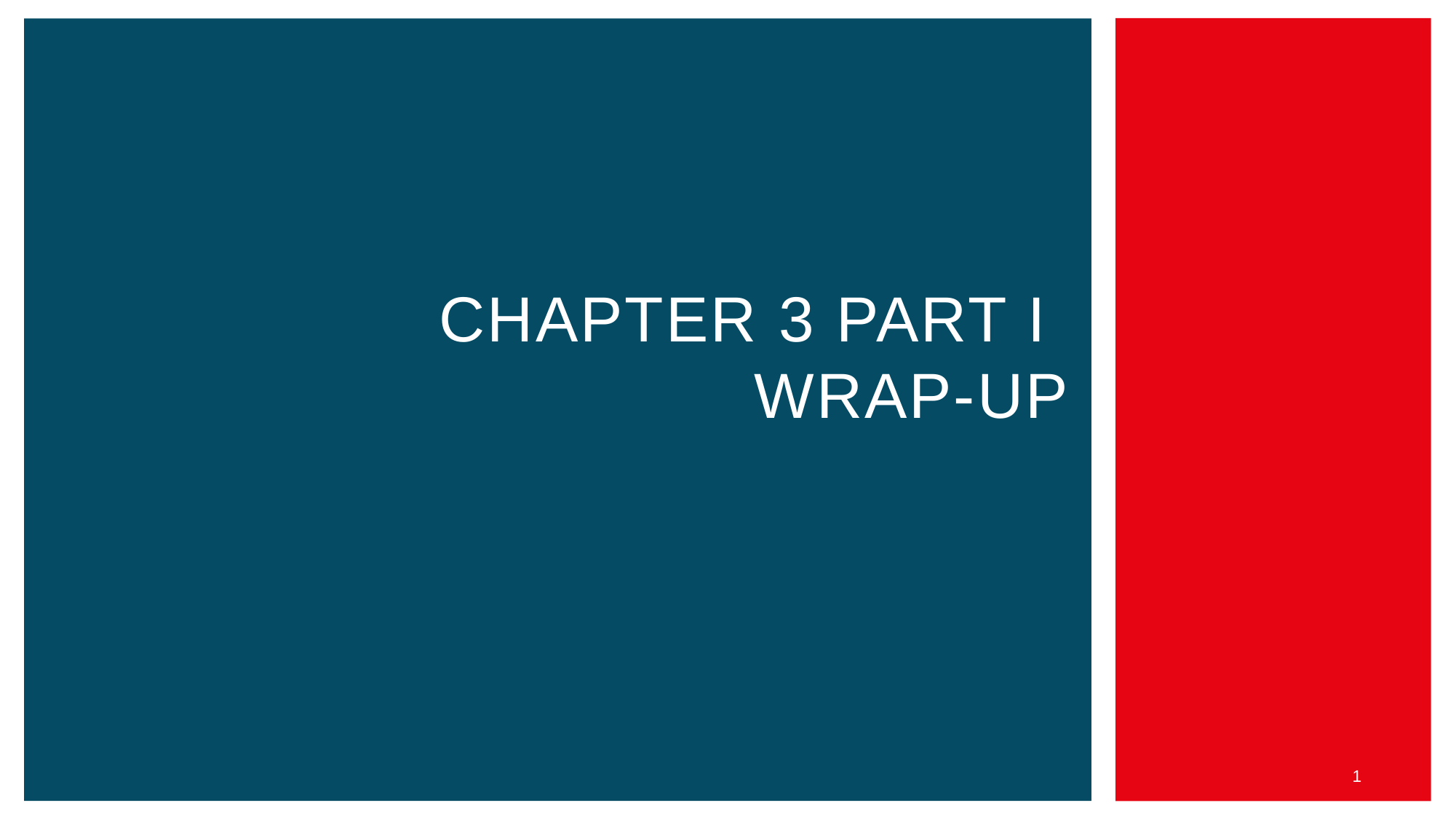

# Chapter 3 Part I Wrap-up

1